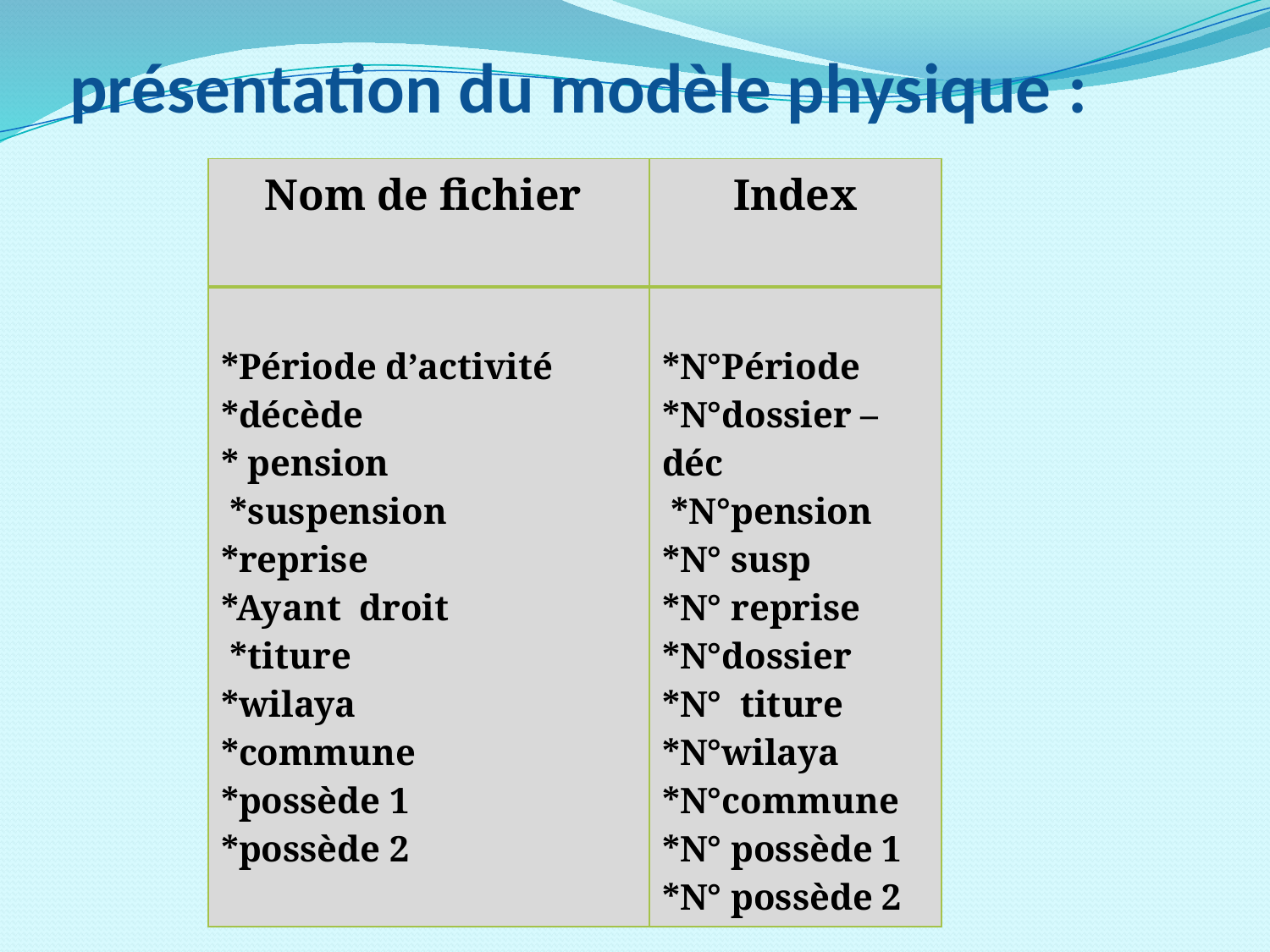

# présentation du modèle physique :

| Nom de fichier | Index |
| --- | --- |
| \*Période d’activité \*décède \* pension \*suspension \*reprise \*Ayant droit \*titure \*wilaya \*commune \*possède 1 \*possède 2 | \*N°Période \*N°dossier –déc \*N°pension \*N° susp \*N° reprise \*N°dossier \*N° titure \*N°wilaya \*N°commune \*N° possède 1 \*N° possède 2 |